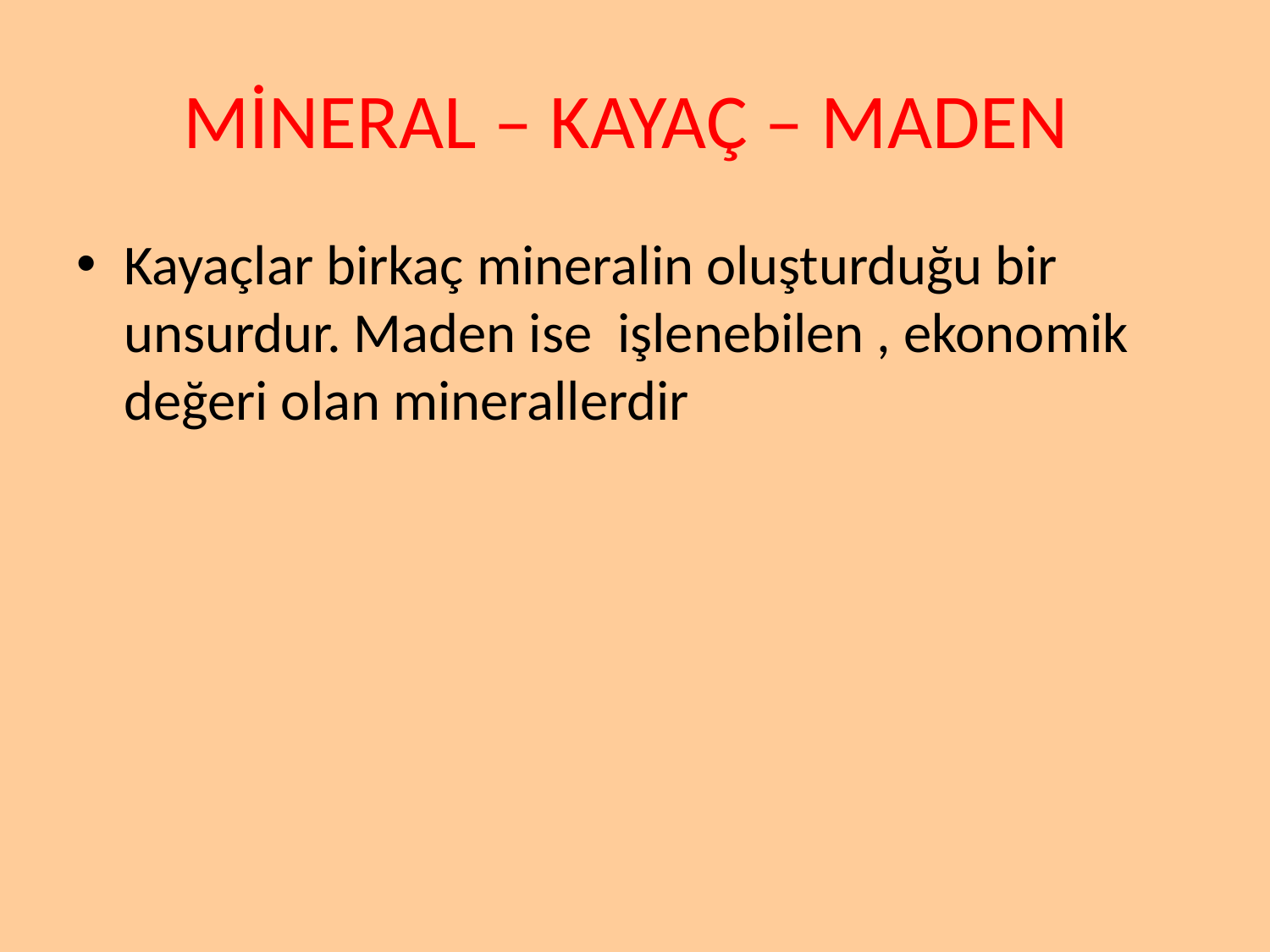

# MİNERAL – KAYAÇ – MADEN
Kayaçlar birkaç mineralin oluşturduğu bir unsurdur. Maden ise  işlenebilen , ekonomik değeri olan minerallerdir